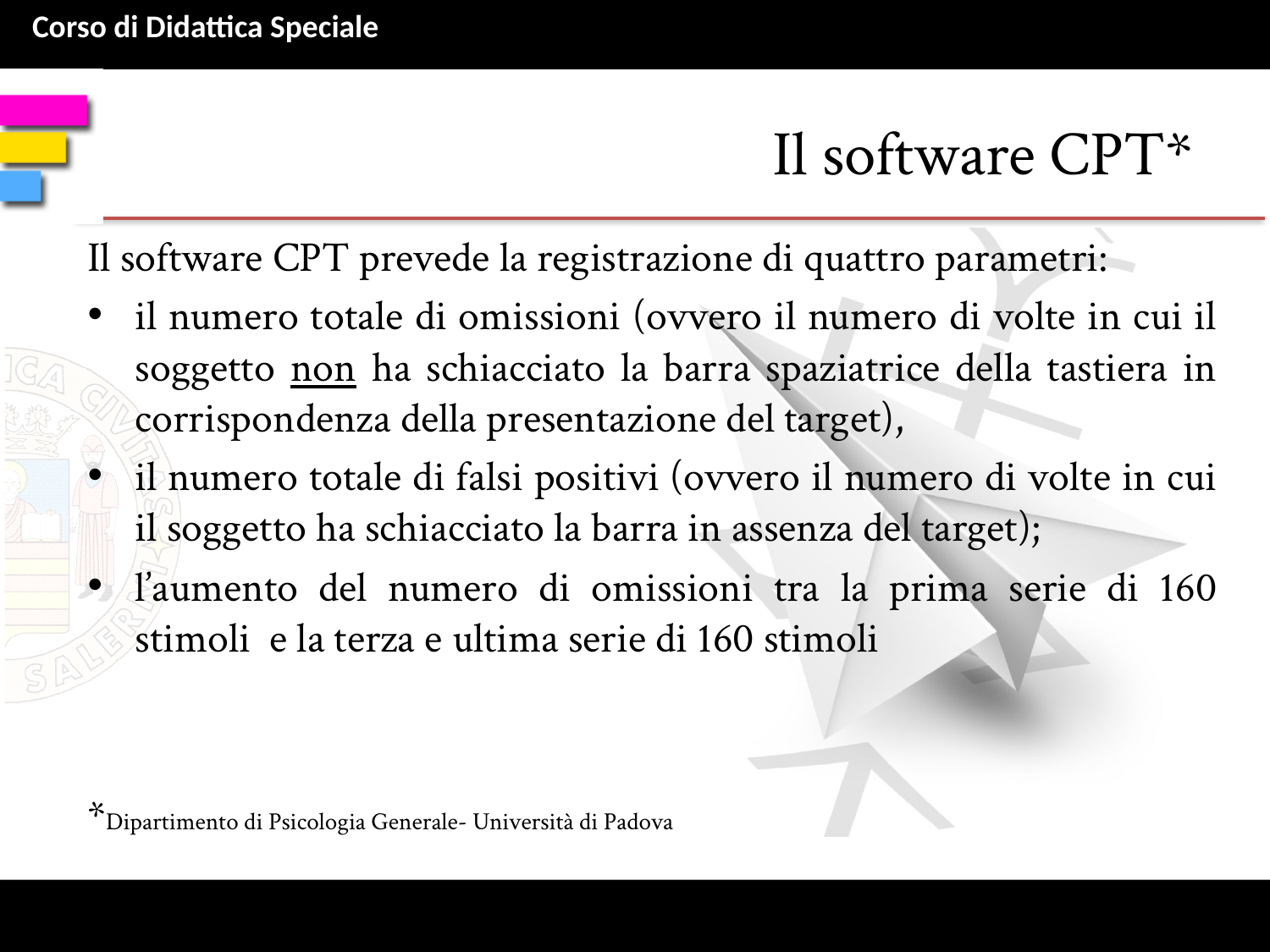

# Il software CPT*
Il software CPT prevede la registrazione di quattro parametri:
il numero totale di omissioni (ovvero il numero di volte in cui il soggetto non ha schiacciato la barra spaziatrice della tastiera in corrispondenza della presentazione del target),
il numero totale di falsi positivi (ovvero il numero di volte in cui il soggetto ha schiacciato la barra in assenza del target);
l’aumento del numero di omissioni tra la prima serie di 160 stimoli  e la terza e ultima serie di 160 stimoli

*Dipartimento di Psicologia Generale- Università di Padova